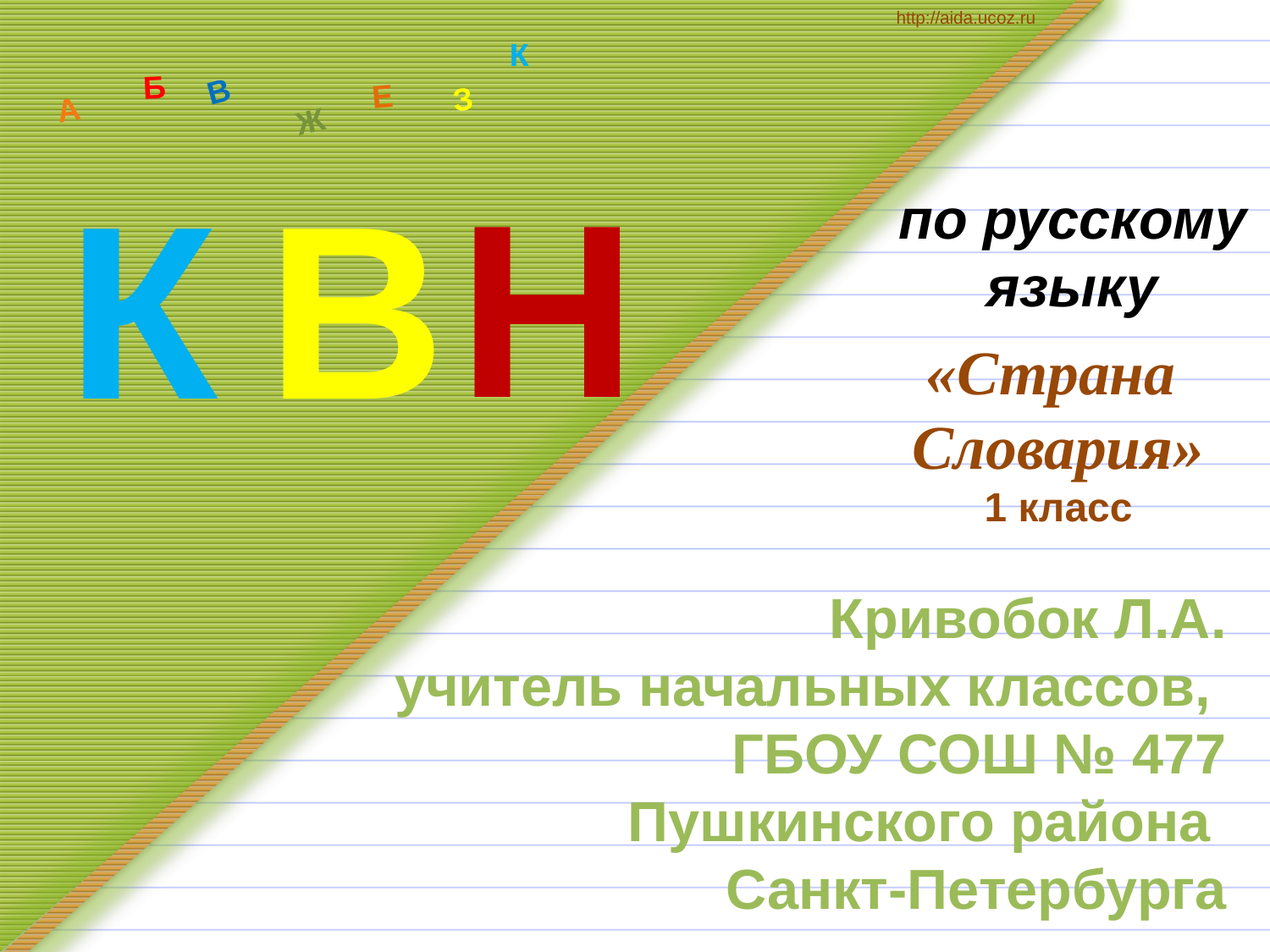

http://aida.ucoz.ru

К
Б
В
Е
З
А
Ж
Н
К
В
по русскому языку
# «Страна Словария» 1 класс
Кривобок Л.А.
учитель начальных классов,
ГБОУ СОШ № 477
Пушкинского района
Санкт-Петербурга